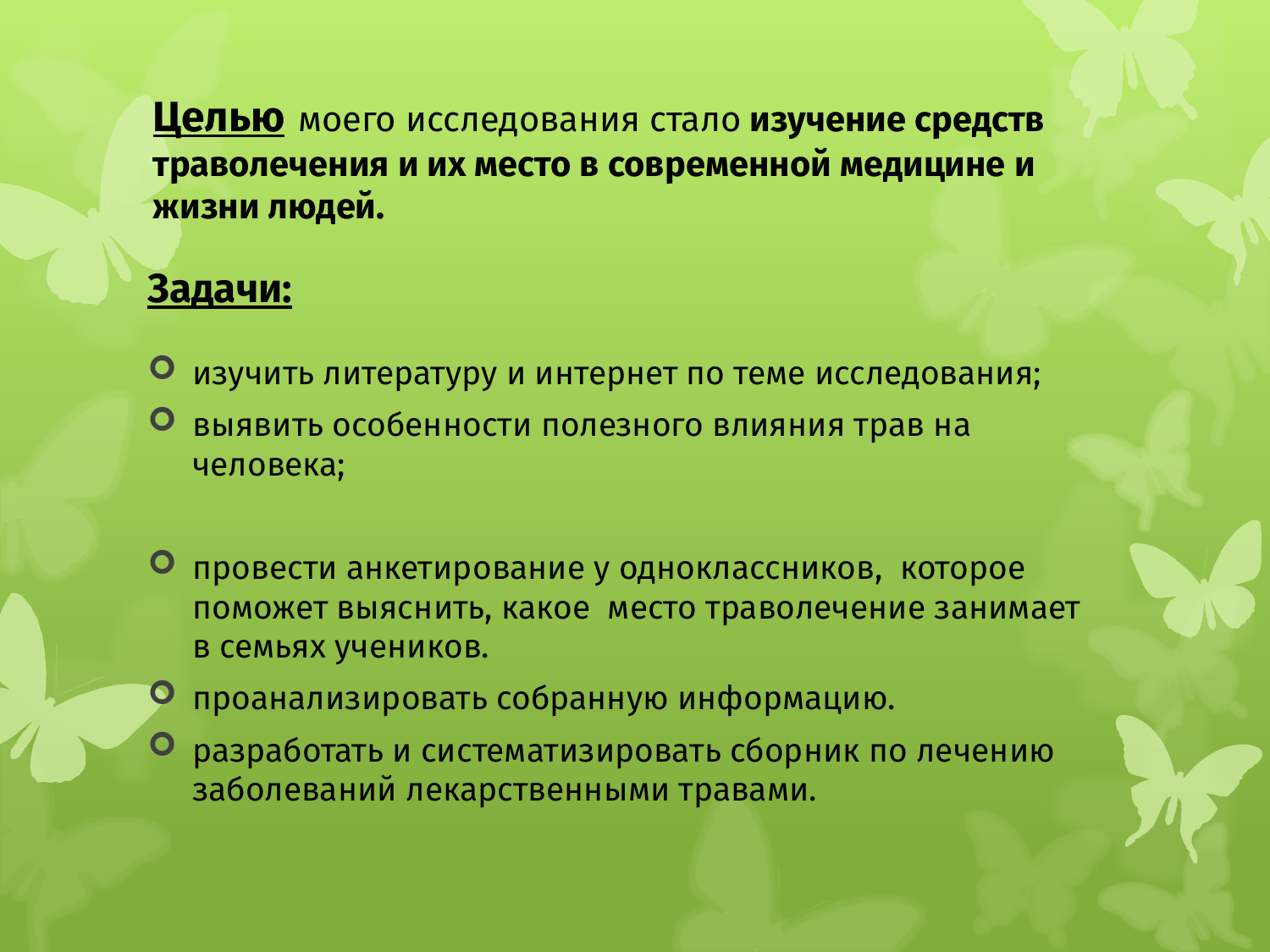

# Целью моего исследования стало изучение средств траволечения и их место в современной медицине и жизни людей.
Задачи:

изучить литературу и интернет по теме исследования;
выявить особенности полезного влияния трав на человека;

провести анкетирование у одноклассников,  которое поможет выяснить, какое  место траволечение занимает  в семьях учеников.
проанализировать собранную информацию.
разработать и систематизировать сборник по лечению заболеваний лекарственными травами.